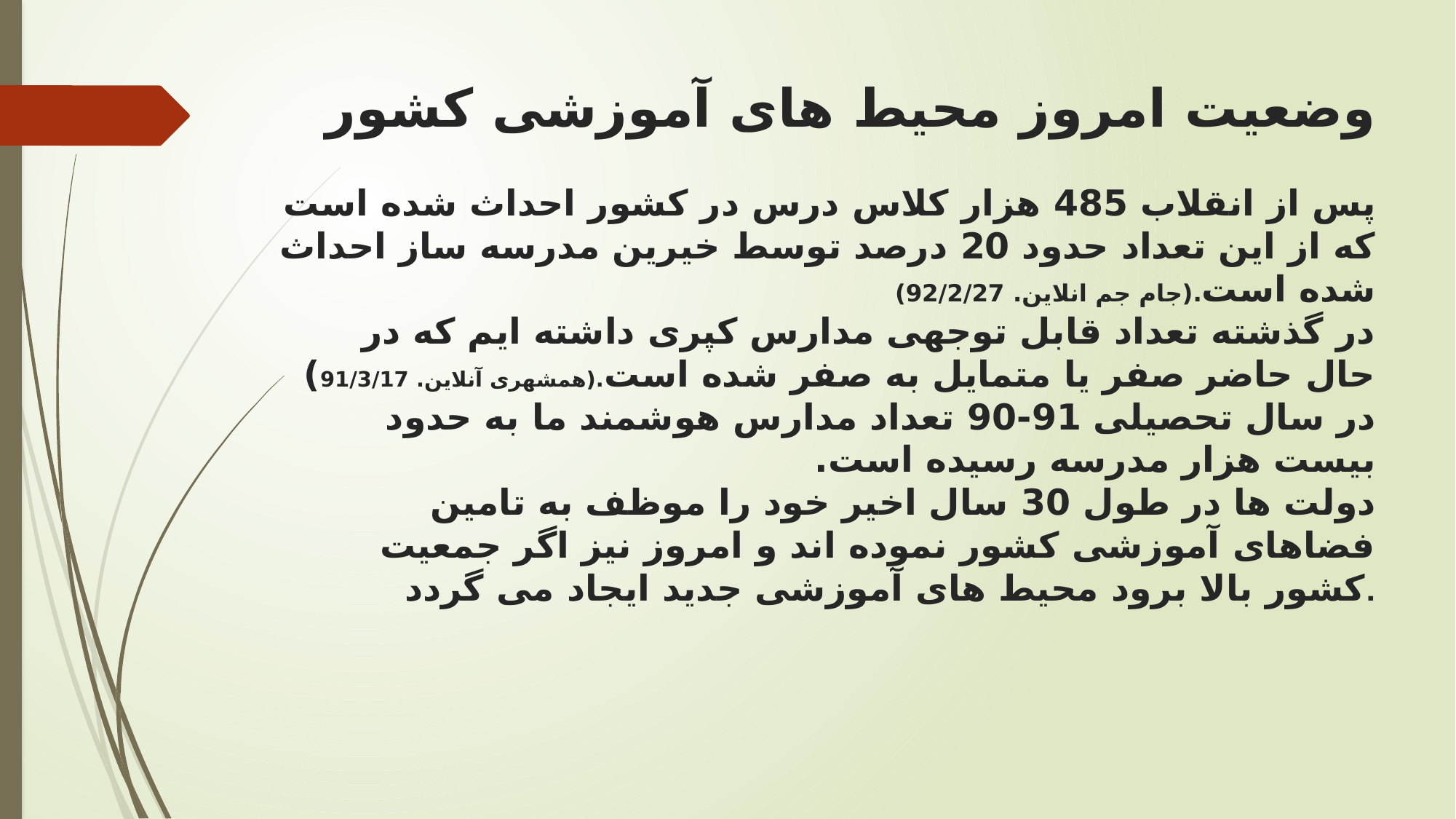

# وضعیت امروز محیط های آموزشی کشور پس از انقلاب 485 هزار کلاس درس در کشور احداث شده است که از این تعداد حدود 20 درصد توسط خیرین مدرسه ساز احداث شده است.(جام جم انلاین. 92/2/27) در گذشته تعداد قابل توجهی مدارس کپری داشته ایم که در حال حاضر صفر یا متمایل به صفر شده است.(همشهری آنلاین. 91/3/17) در سال تحصیلی 91-90 تعداد مدارس هوشمند ما به حدود بیست هزار مدرسه رسیده است. دولت ها در طول 30 سال اخیر خود را موظف به تامین فضاهای آموزشی کشور نموده اند و امروز نیز اگر جمعیت کشور بالا برود محیط های آموزشی جدید ایجاد می گردد.